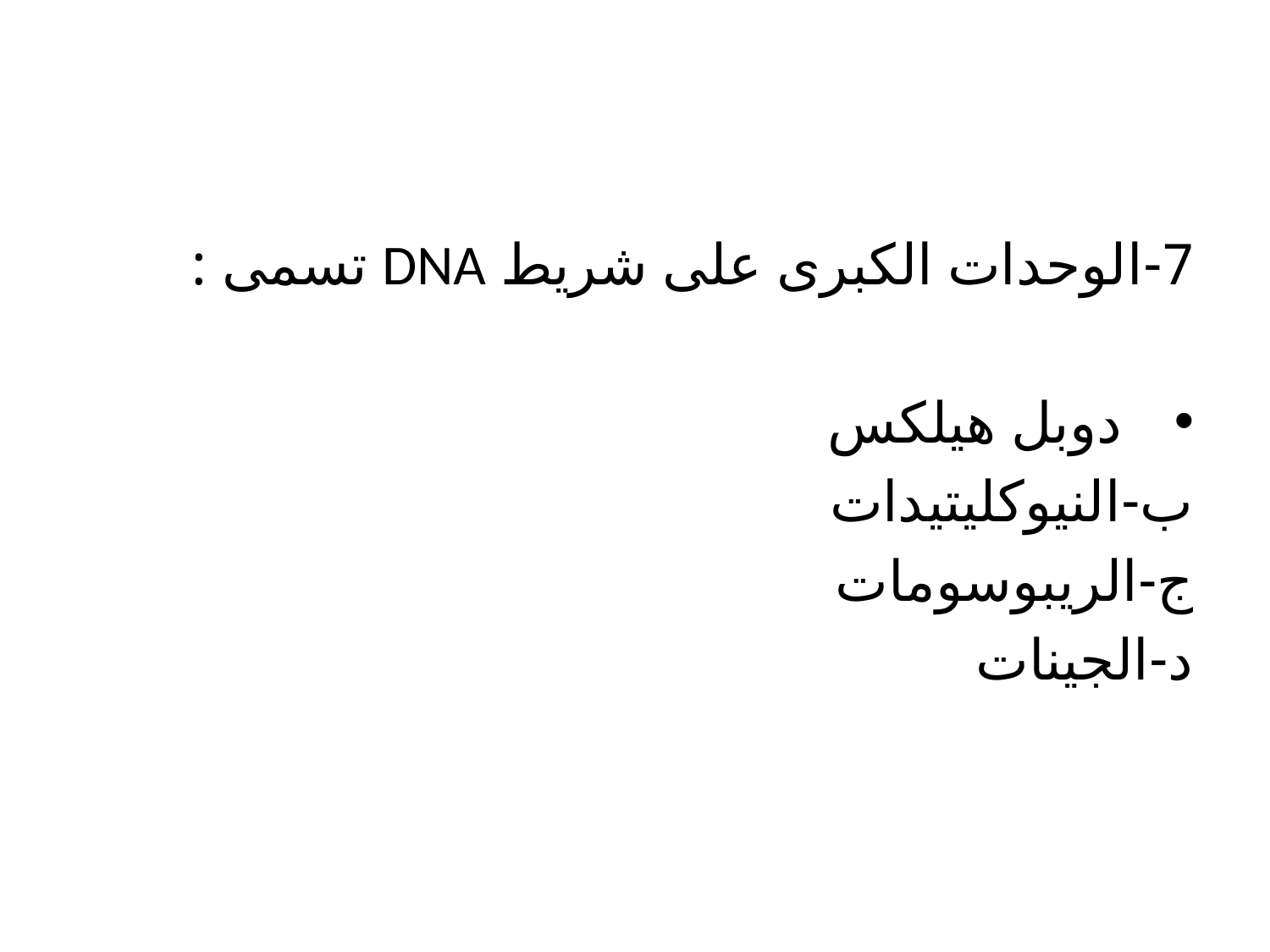

7-الوحدات الكبرى على شريط DNA تسمى :

دوبل هيلكس
ب-النيوكليتيدات
ج-الريبوسومات
د-الجينات